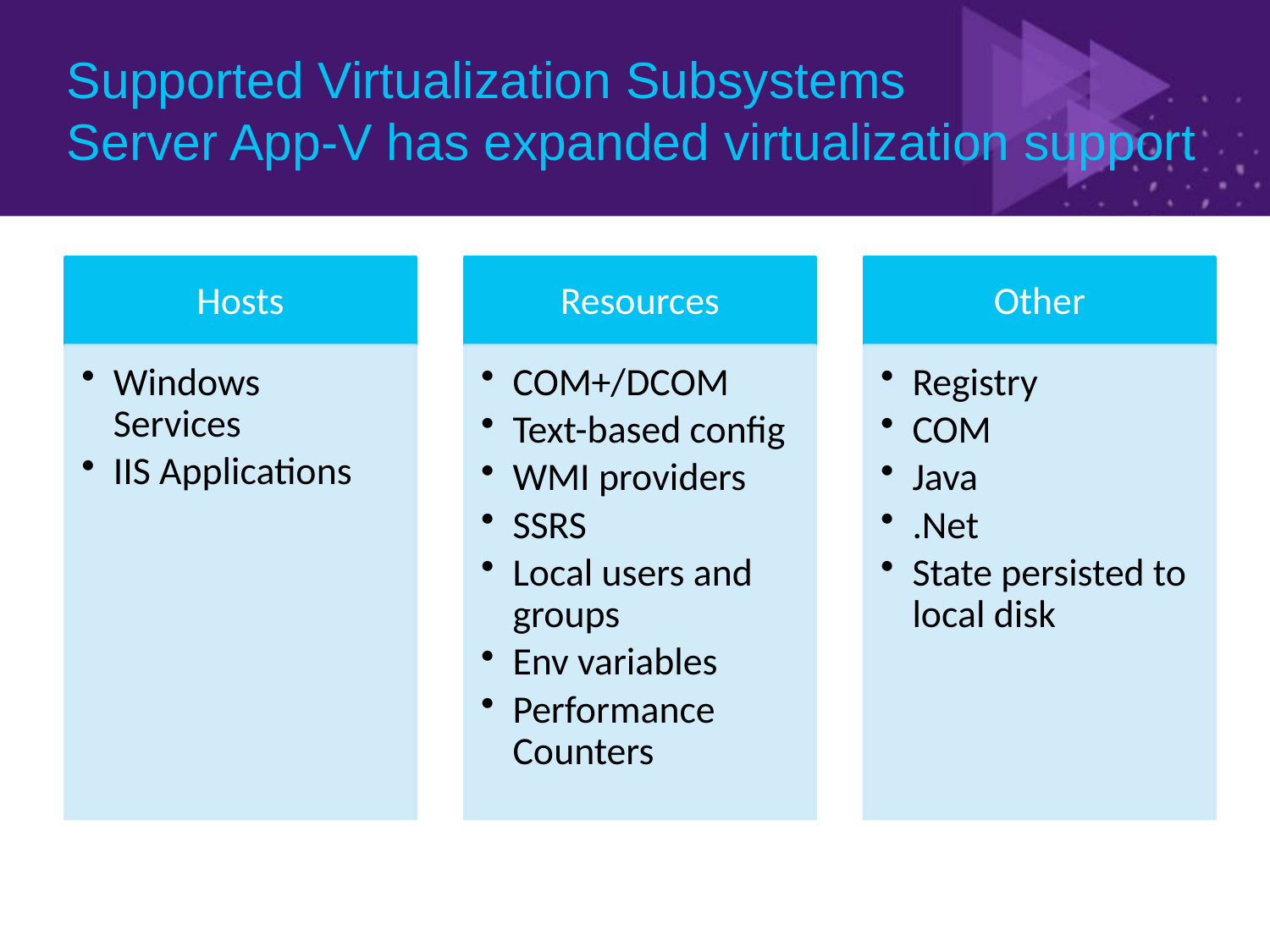

# Supported Virtualization Subsystems Server App-V has expanded virtualization support
Hosts
Windows Services
IIS Applications
Resources
COM+/DCOM
Text-based config
WMI providers
SSRS
Local users and groups
Env variables
Performance Counters
Other
Registry
COM
Java
.Net
State persisted to local disk